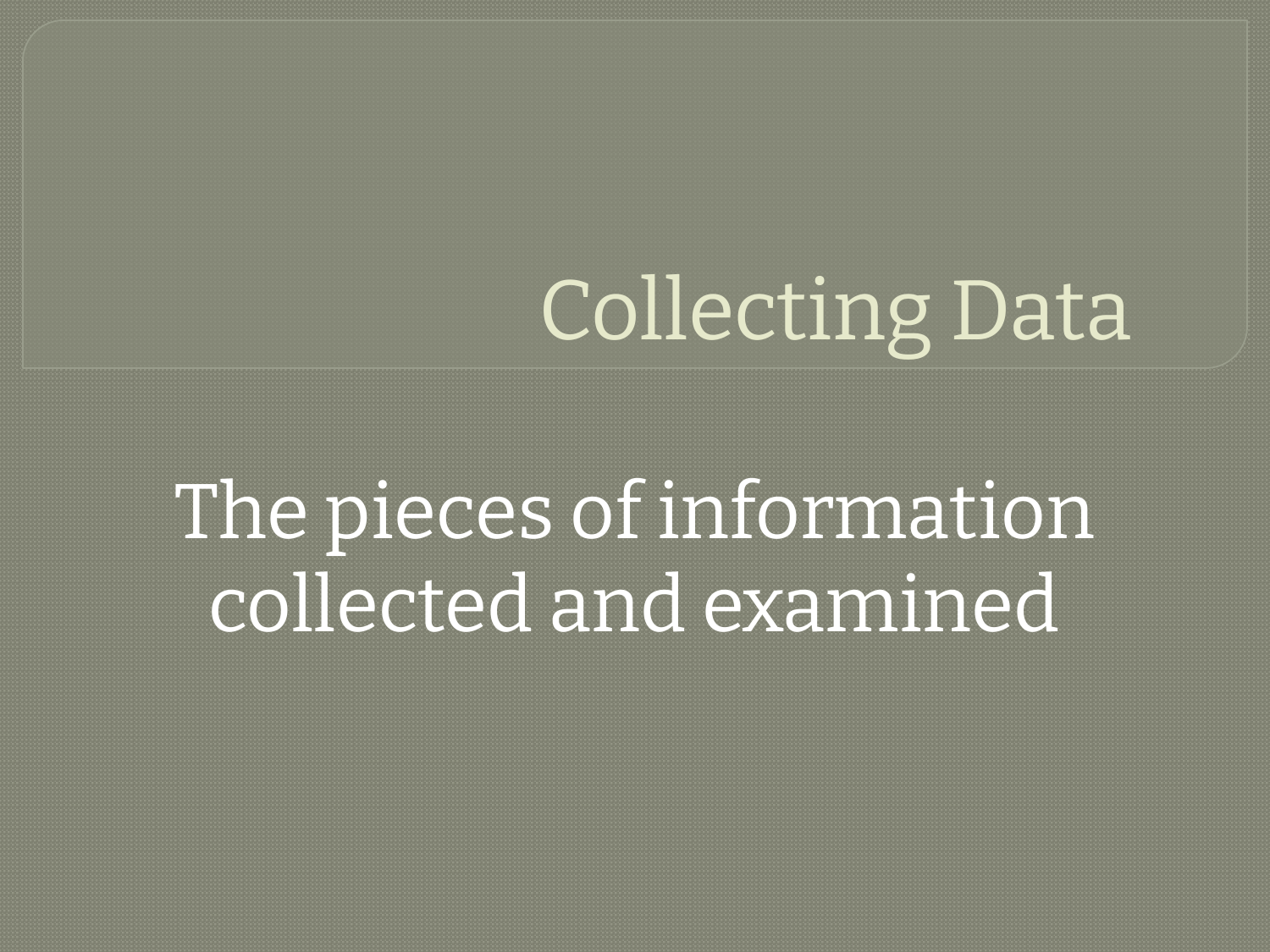

# Collecting Data
The pieces of information collected and examined